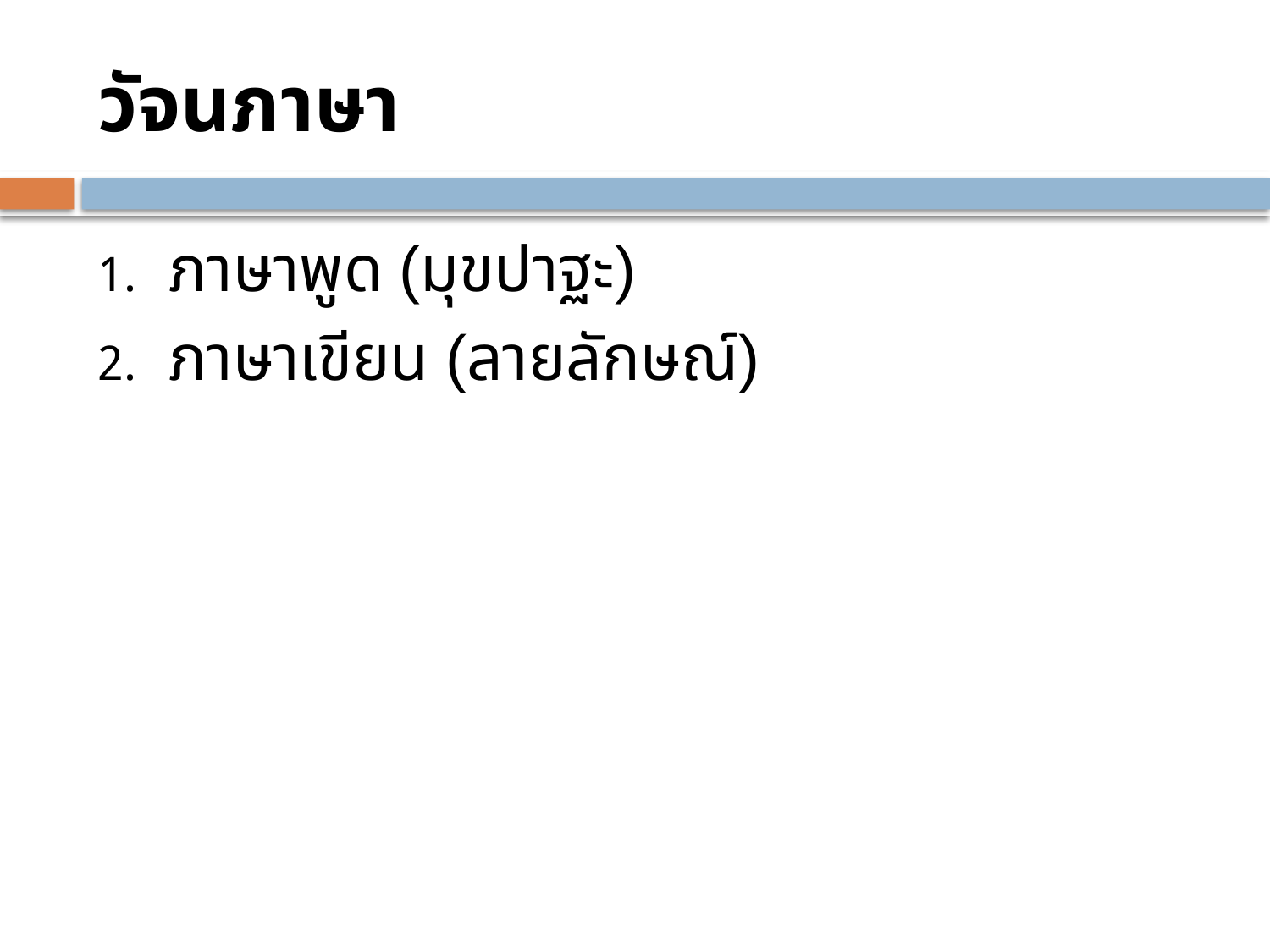

# วัจนภาษา
ภาษาพูด (มุขปาฐะ)
ภาษาเขียน (ลายลักษณ์)